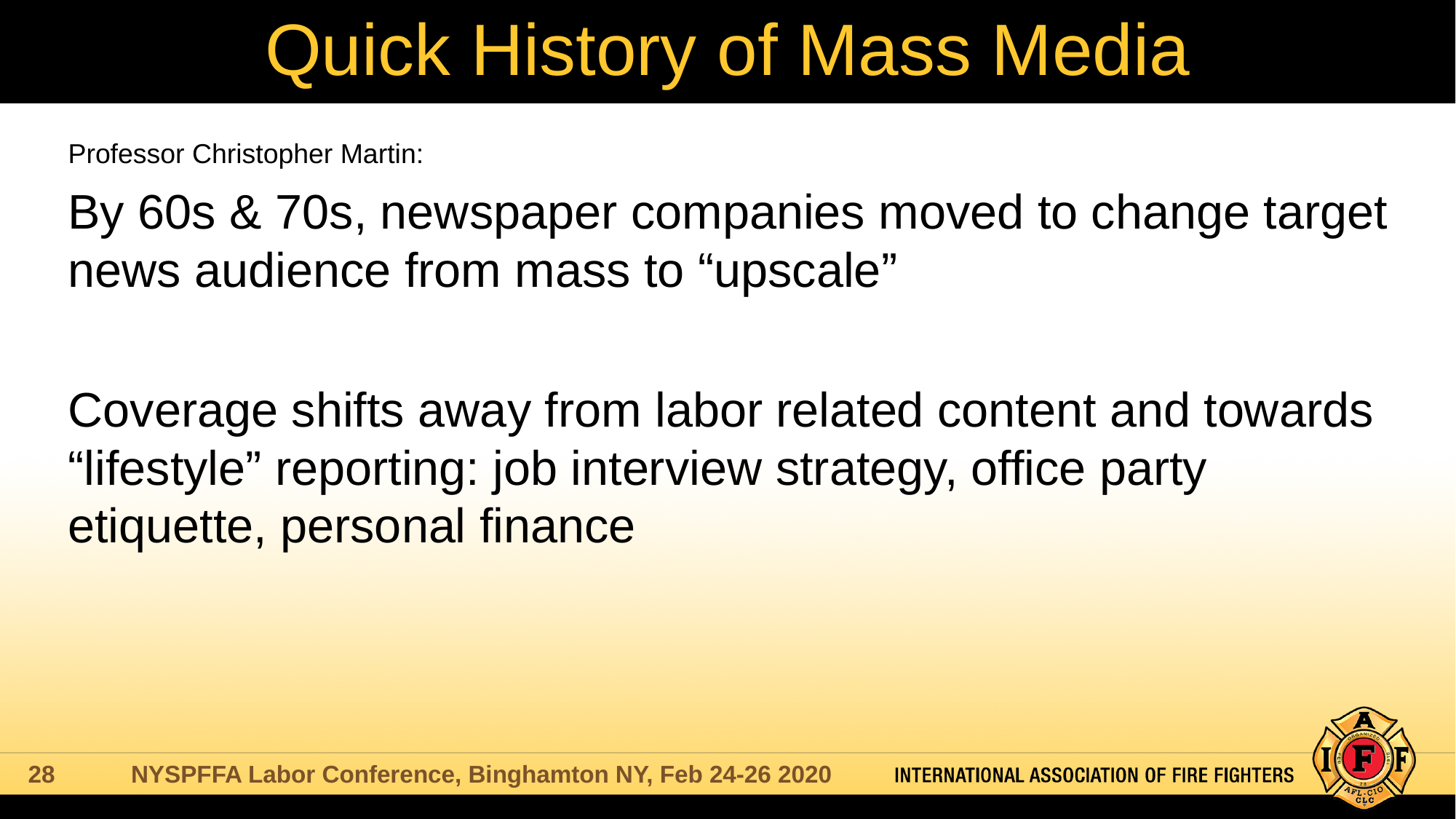

# Quick History of Mass Media
Professor Christopher Martin:
By 60s & 70s, newspaper companies moved to change target news audience from mass to “upscale”

Coverage shifts away from labor related content and towards “lifestyle” reporting: job interview strategy, office party etiquette, personal finance

NYSPFFA Labor Conference, Binghamton NY, Feb 24-26 2020